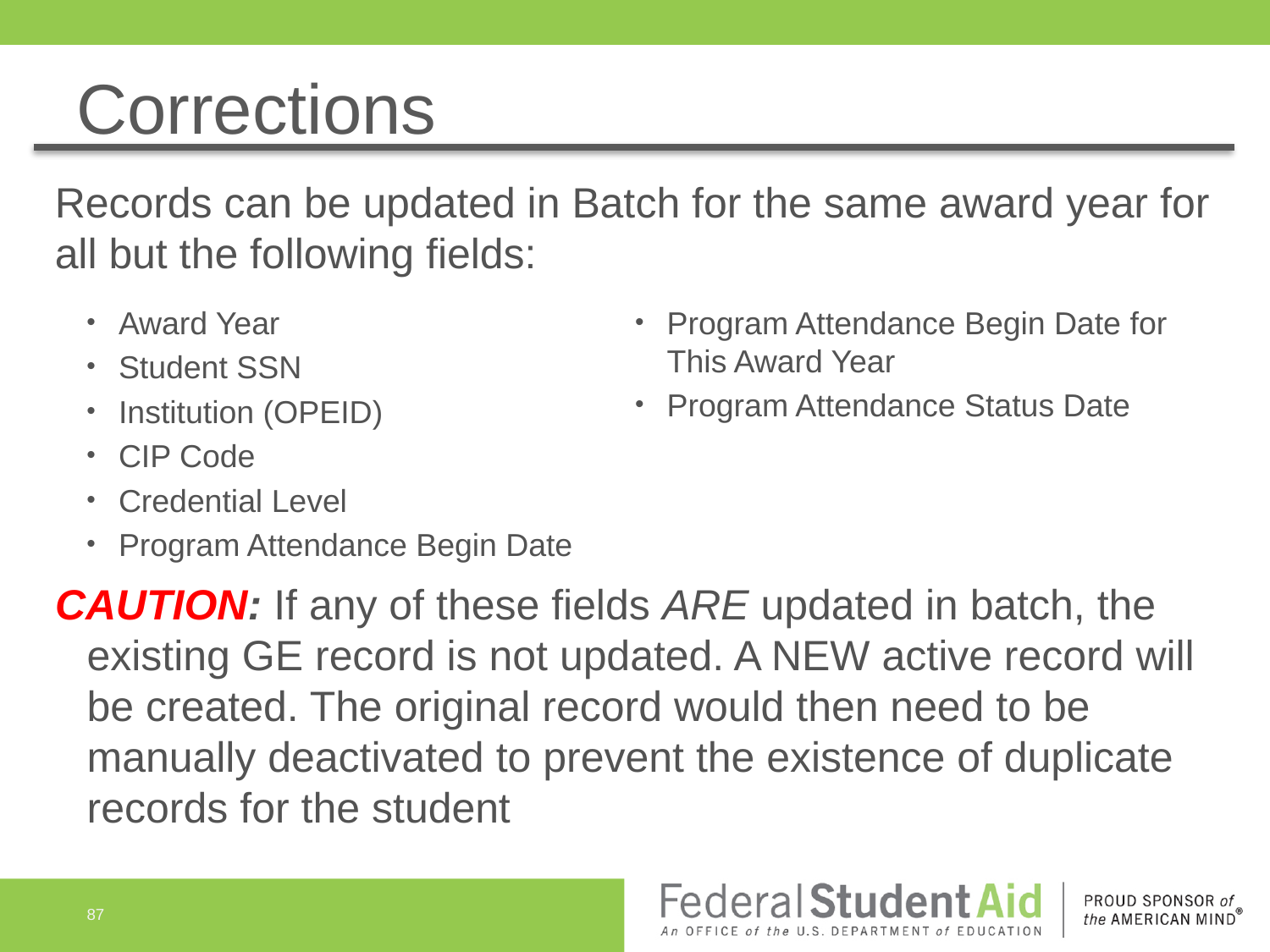

# Corrections
Records can be updated in Batch for the same award year for all but the following fields:
Award Year
Student SSN
Institution (OPEID)
CIP Code
Credential Level
Program Attendance Begin Date
Program Attendance Begin Date for This Award Year
Program Attendance Status Date
CAUTION: If any of these fields ARE updated in batch, the existing GE record is not updated. A NEW active record will be created. The original record would then need to be manually deactivated to prevent the existence of duplicate records for the student
87